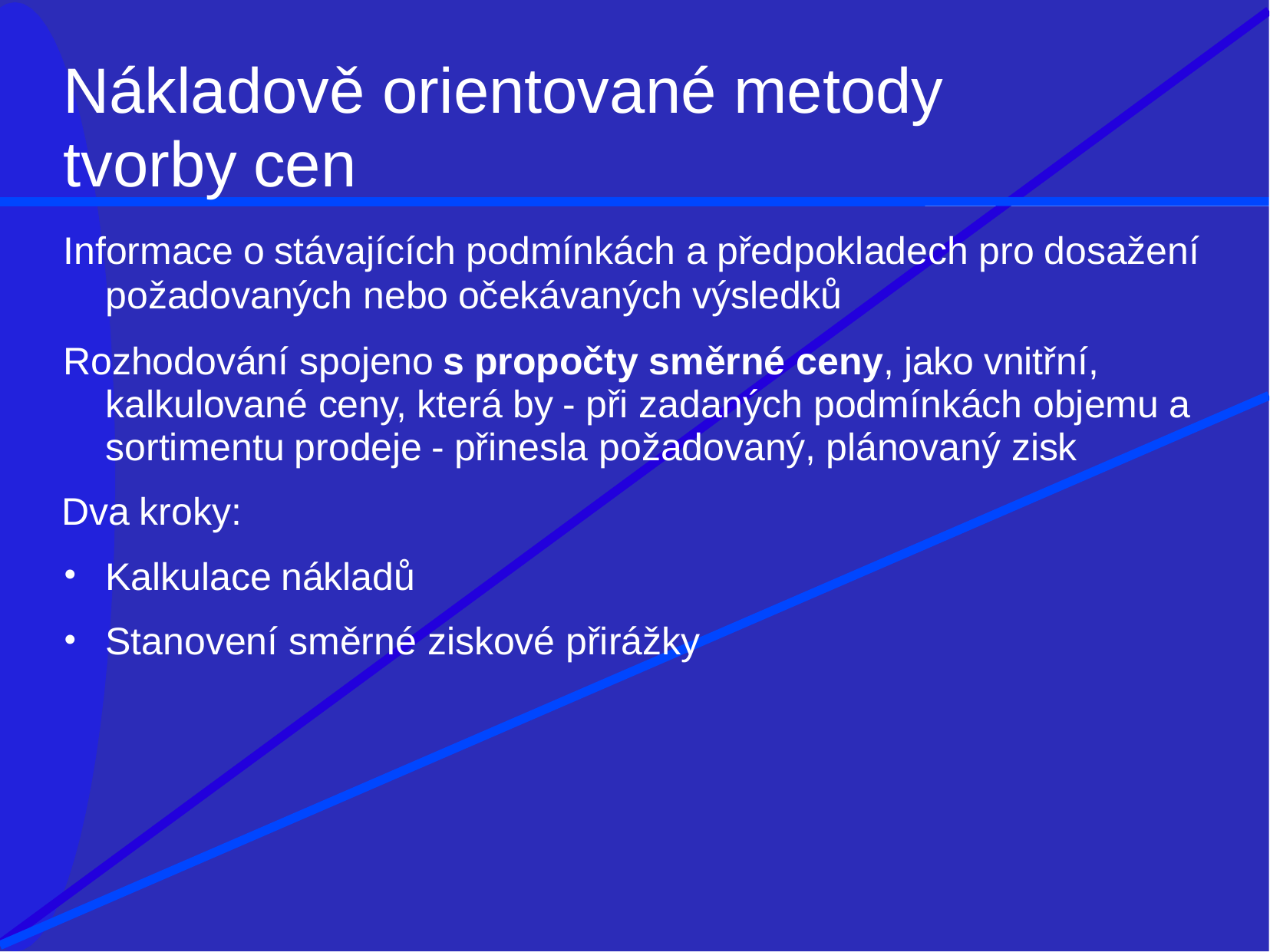

# Nákladově orientované metody
tvorby cen
Informace o stávajících podmínkách a předpokladech pro dosažení
požadovaných nebo očekávaných výsledků
Rozhodování spojeno s propočty směrné ceny, jako vnitřní, kalkulované ceny, která by - při zadaných podmínkách objemu a sortimentu prodeje - přinesla požadovaný, plánovaný zisk
Dva kroky:
Kalkulace nákladů
Stanovení směrné ziskové přirážky